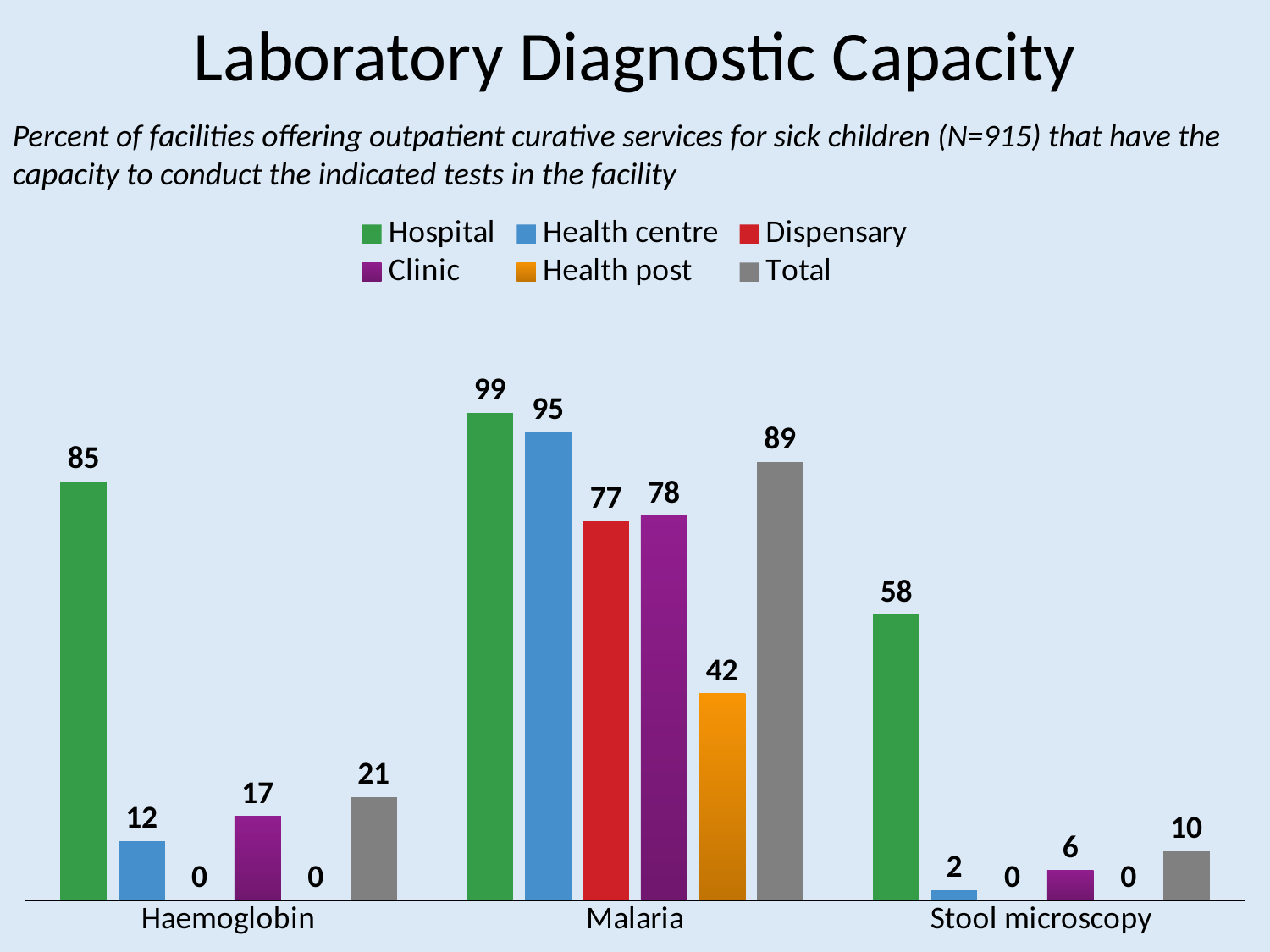

# Laboratory Diagnostic Capacity
Percent of facilities offering outpatient curative services for sick children (N=915) that have the capacity to conduct the indicated tests in the facility

### Chart

| Category | Hospital | Health centre | Dispensary | Clinic | Health post | Total |
|---|---|---|---|---|---|---|
| Haemoglobin | 85.0 | 12.0 | 0.0 | 17.0 | 0.0 | 21.0 |
| Malaria | 99.0 | 95.0 | 77.0 | 78.0 | 42.0 | 89.0 |
| Stool microscopy | 58.0 | 2.0 | 0.0 | 6.0 | 0.0 | 10.0 |